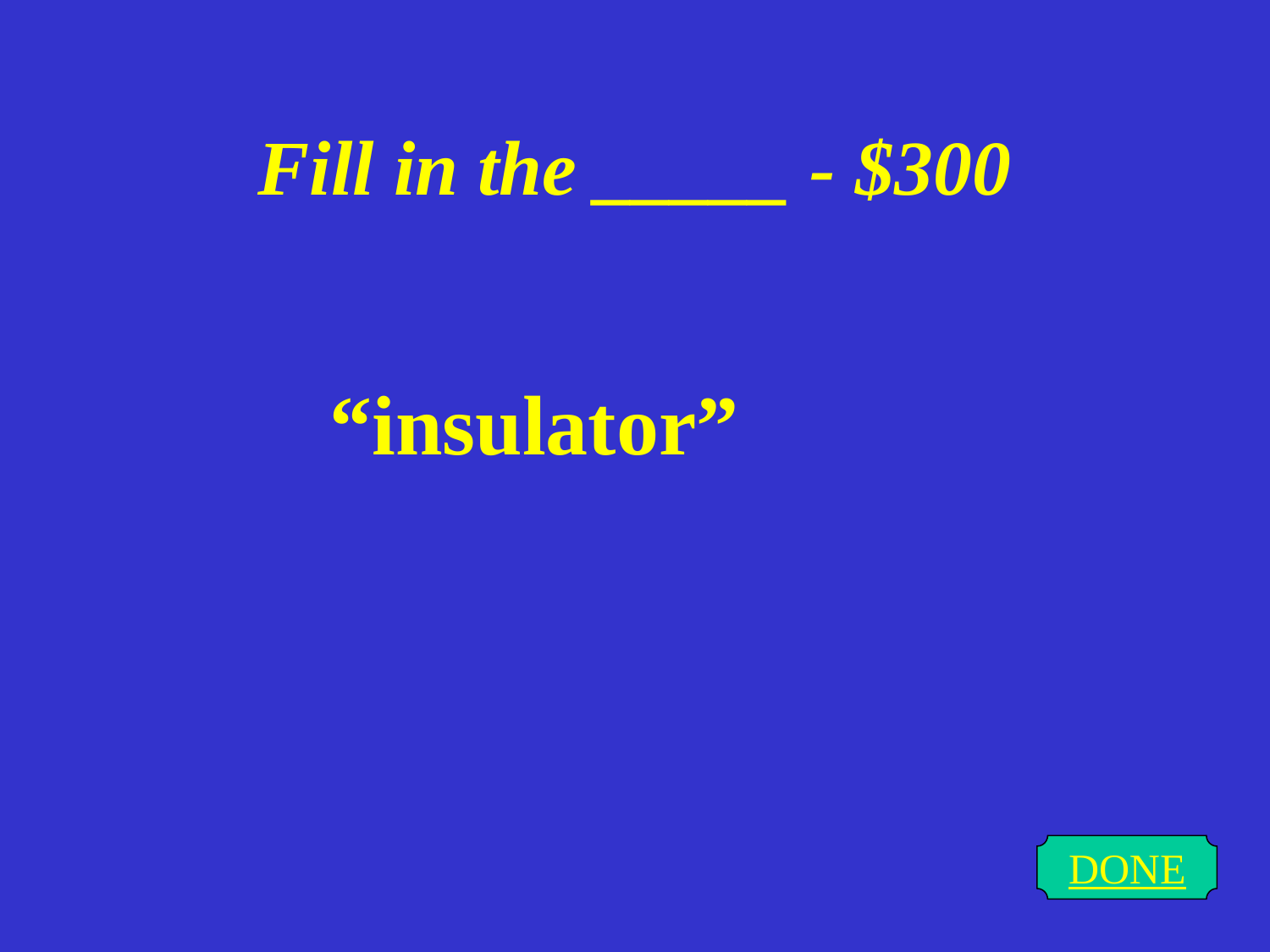

# Fill in the _____ - $300
“insulator”

DONE